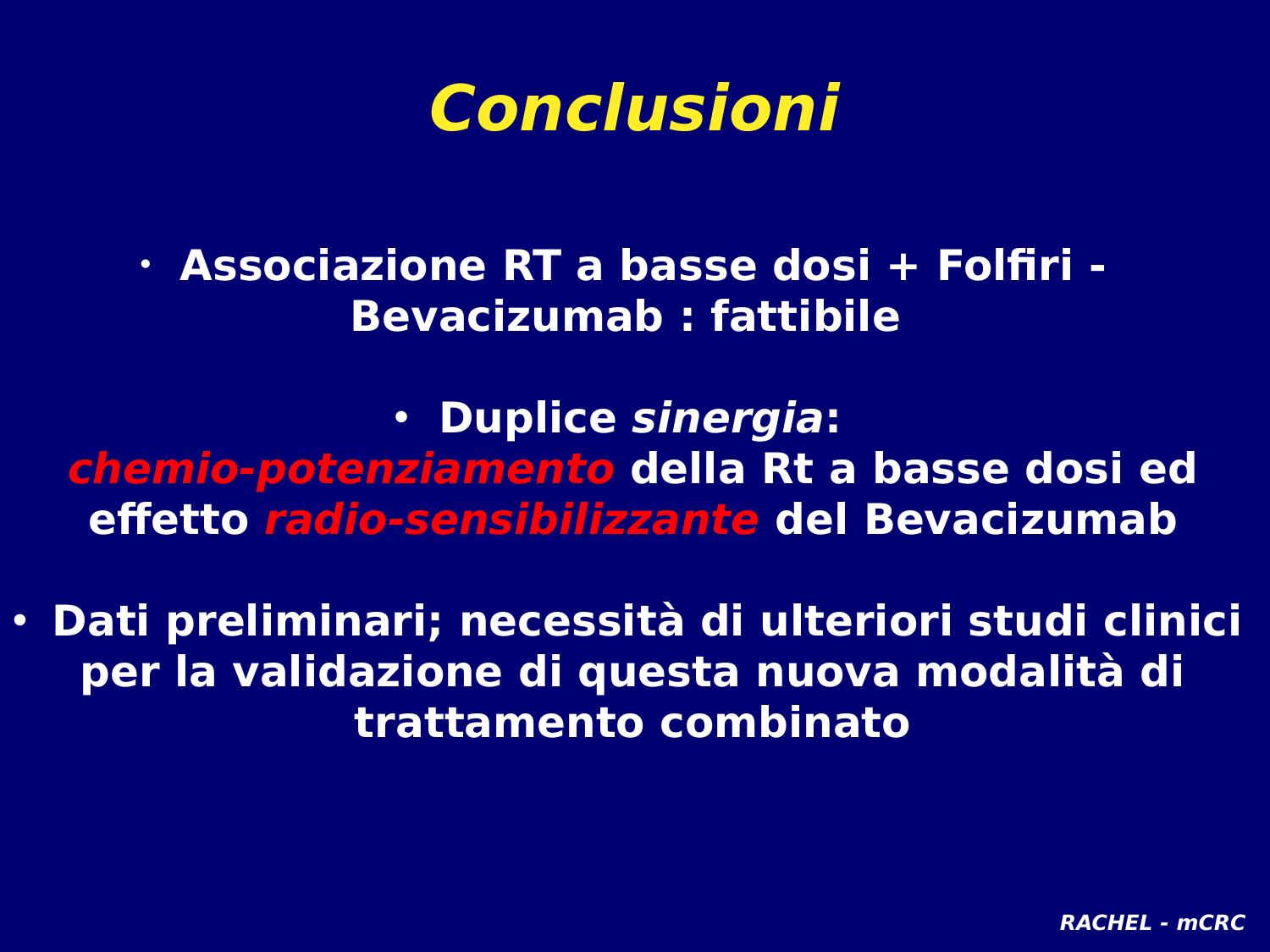

Conclusioni
 Associazione RT a basse dosi + Folfiri - Bevacizumab : fattibile

 Duplice sinergia:
chemio-potenziamento della Rt a basse dosi ed effetto radio-sensibilizzante del Bevacizumab

 Dati preliminari; necessità di ulteriori studi clinici per la validazione di questa nuova modalità di trattamento combinato

RACHEL - mCRC